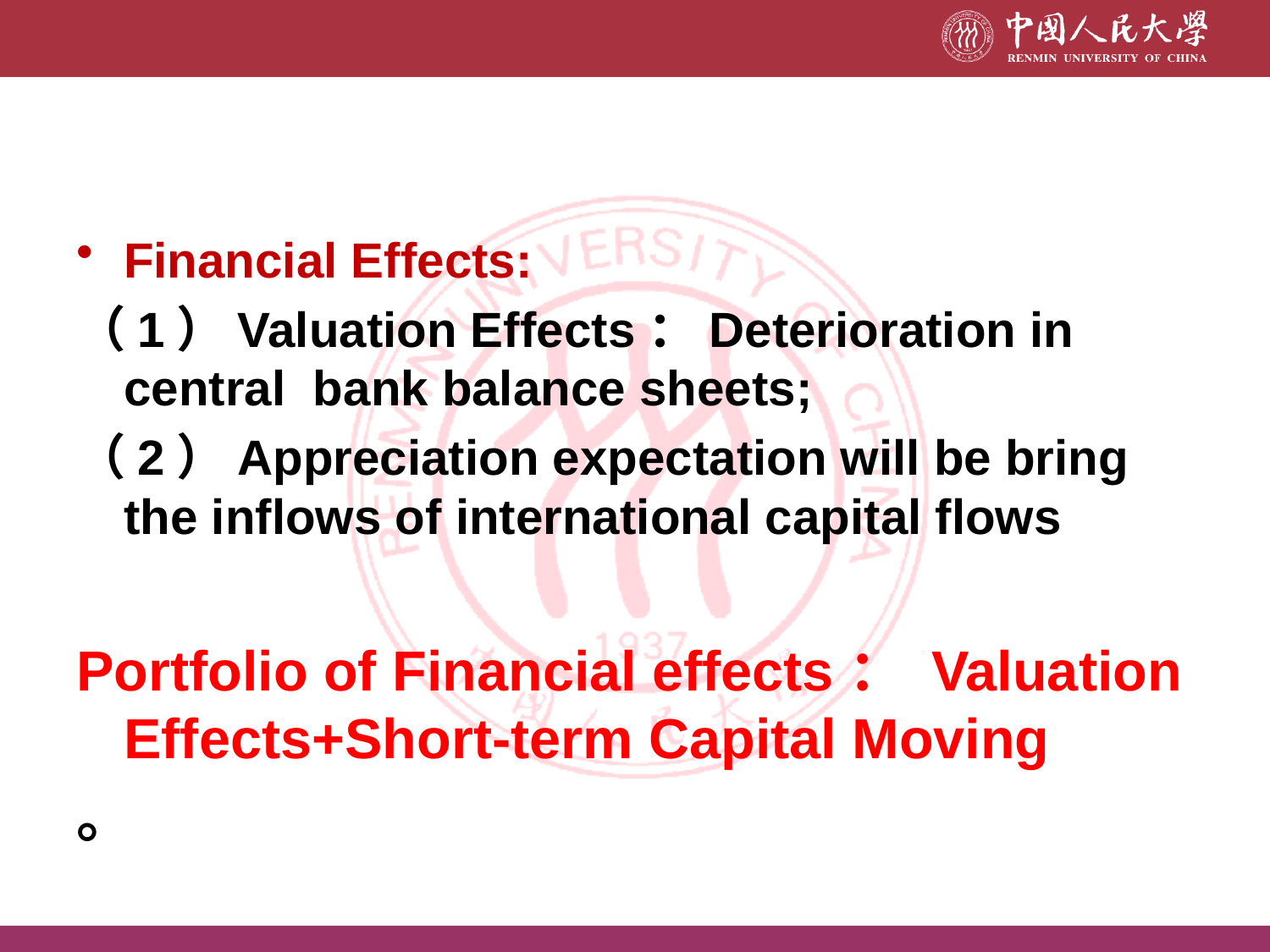

Financial Effects:
（1）Valuation Effects：Deterioration in central  bank balance sheets;
（2）Appreciation expectation will be bring the inflows of international capital flows

Portfolio of Financial effects： Valuation Effects+Short-term Capital Moving
。